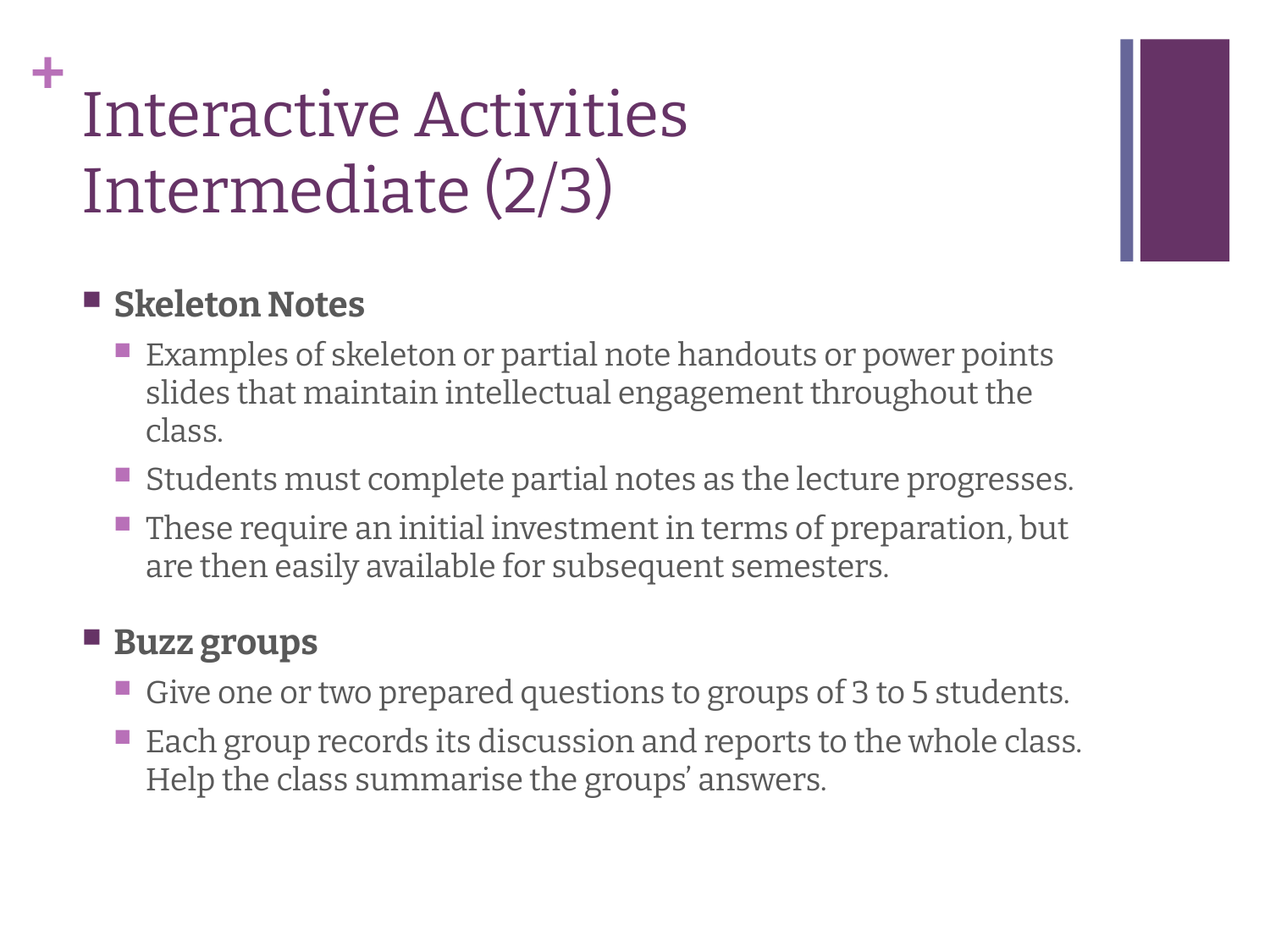

# Interactive Activities Intermediate (2/3)
Skeleton Notes
Examples of skeleton or partial note handouts or power points slides that maintain intellectual engagement throughout the class.
Students must complete partial notes as the lecture progresses.
These require an initial investment in terms of preparation, but are then easily available for subsequent semesters.
Buzz groups
Give one or two prepared questions to groups of 3 to 5 students.
Each group records its discussion and reports to the whole class. Help the class summarise the groups’ answers.